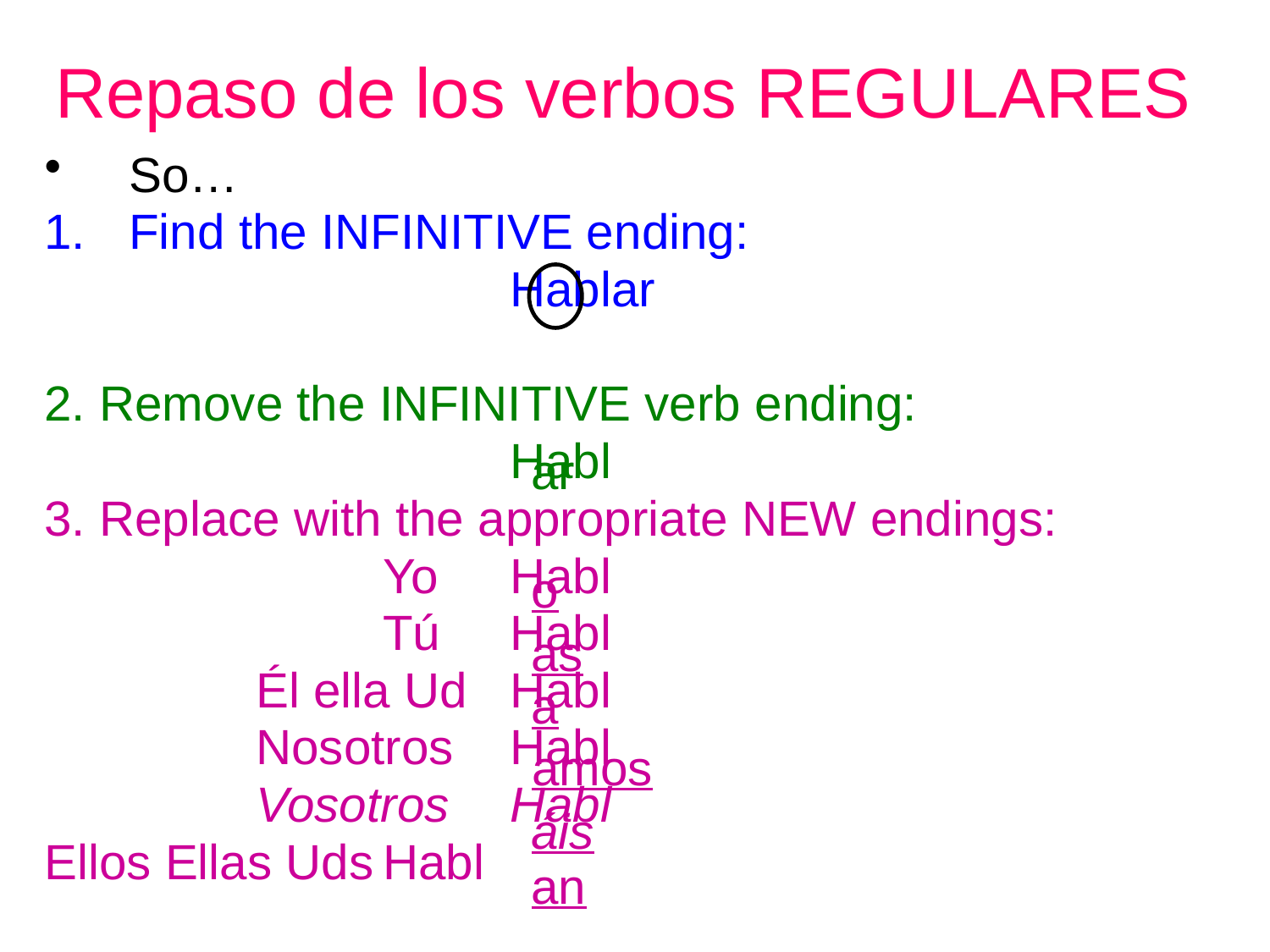

# Repaso de los verbos REGULARES
So…
Find the INFINITIVE ending:
				Hablar

2. Remove the INFINITIVE verb ending:
				Habl
3. Replace with the appropriate NEW endings:
			Yo	Habl
			Tú	Habl
		Él ella Ud	Habl
		Nosotros	Habl
		Vosotros	Habl
Ellos Ellas Uds	Habl

ar
o
as
a
amos
áis
an